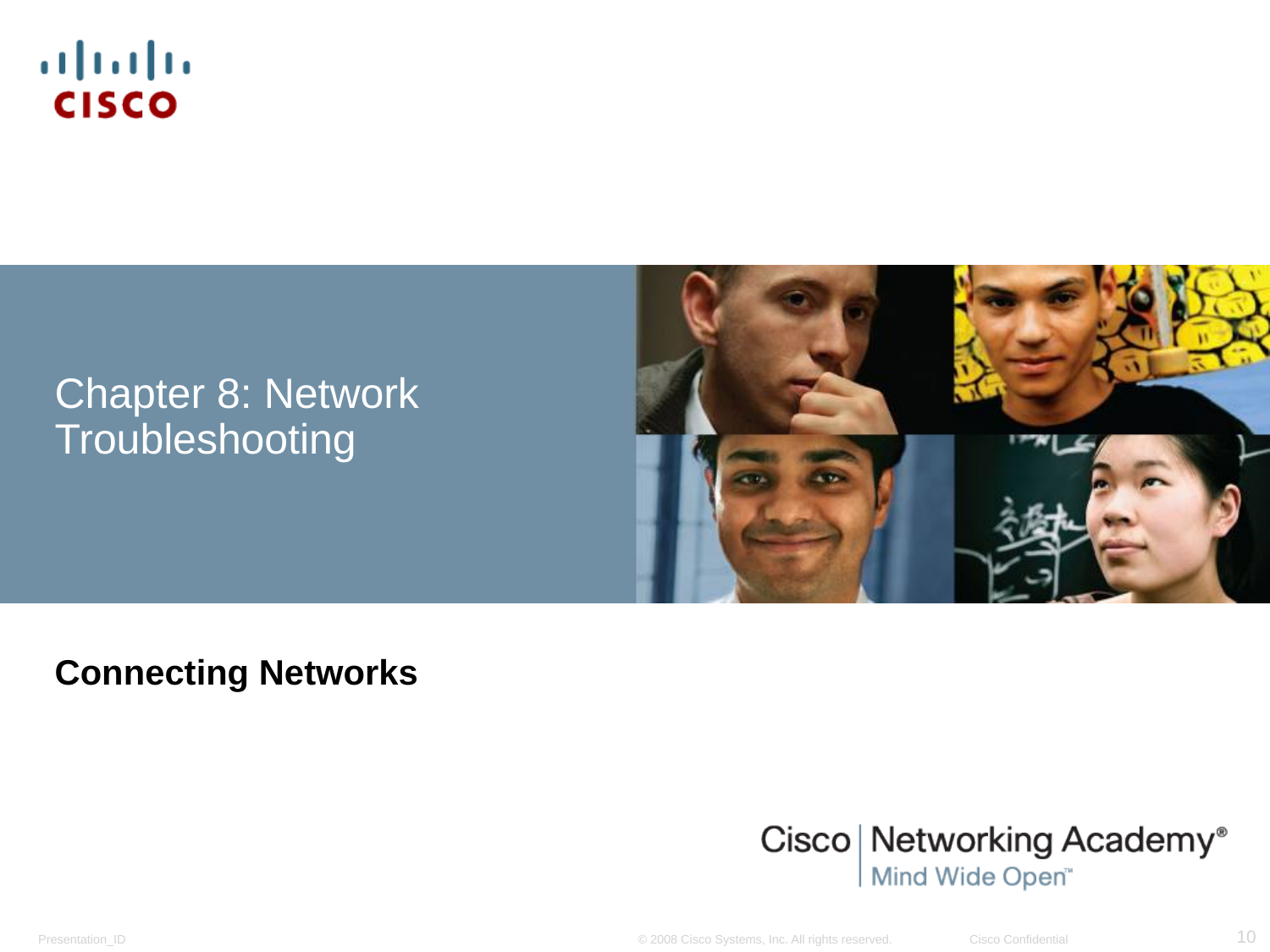

# Chapter 8: Network Troubleshooting
Connecting Networks